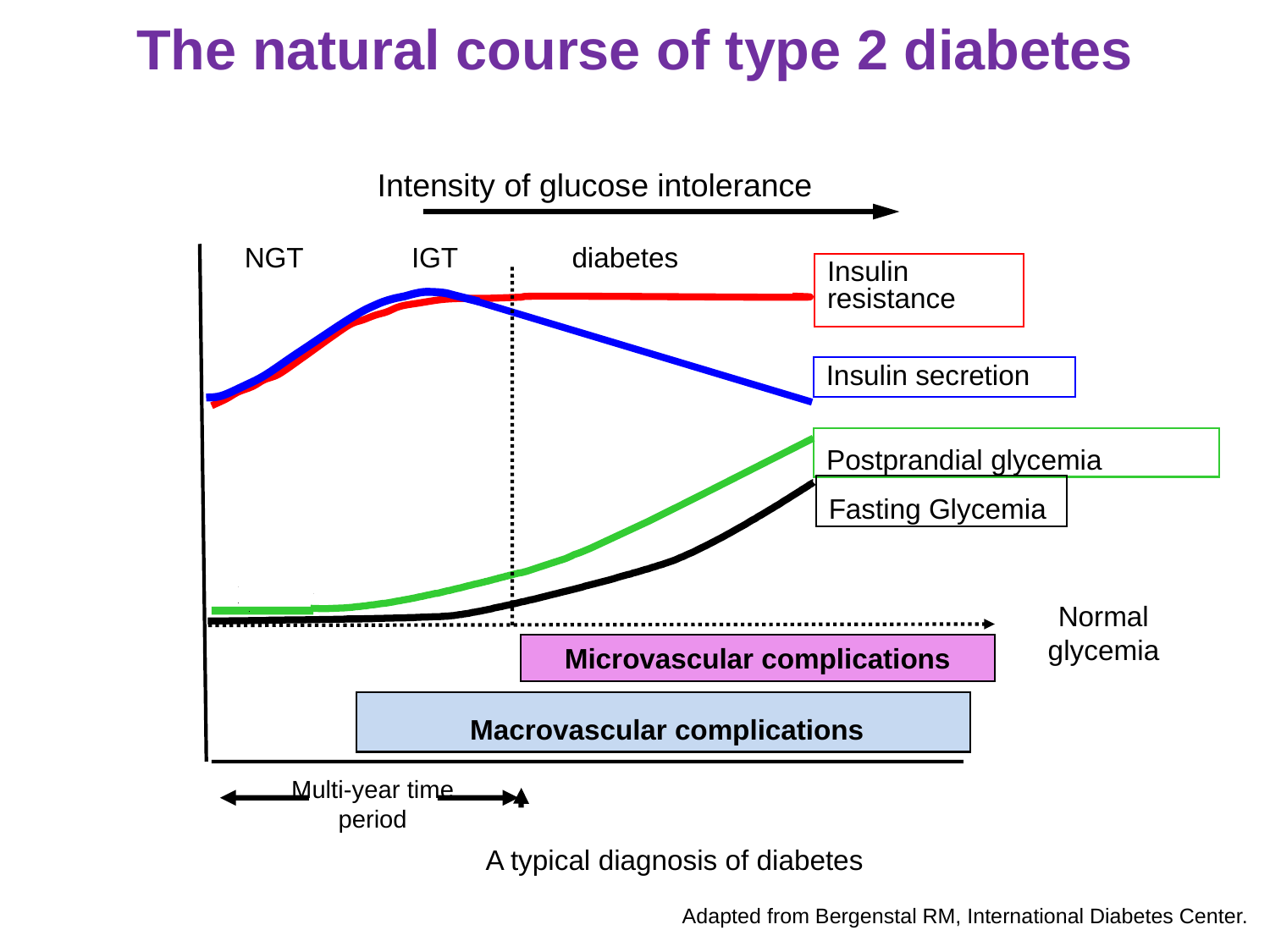

# The natural course of type 2 diabetes
Intensity of glucose intolerance

diabetes
NGT
IGT

Insulin resistance

Insulin secretion
Postprandial glycemia

Fasting Glycemia

Normal glycemia

Microvascular complications
 Macrovascular complications

Multi-year time period

A typical diagnosis of diabetes
Adapted from Bergenstal RM, International Diabetes Center.